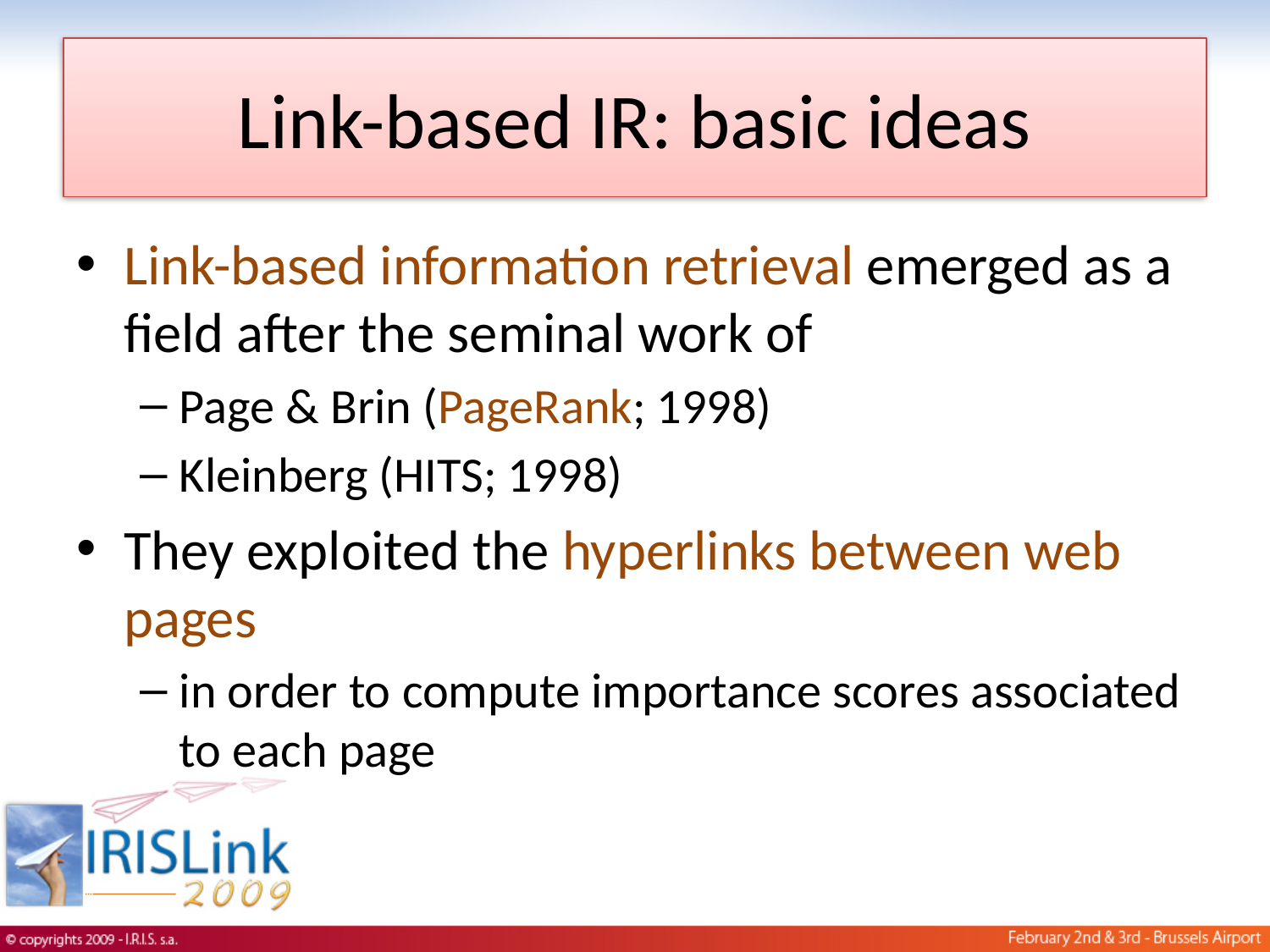

# Link-based IR: basic ideas
Link-based information retrieval emerged as a field after the seminal work of
Page & Brin (PageRank; 1998)
Kleinberg (HITS; 1998)
They exploited the hyperlinks between web pages
in order to compute importance scores associated to each page